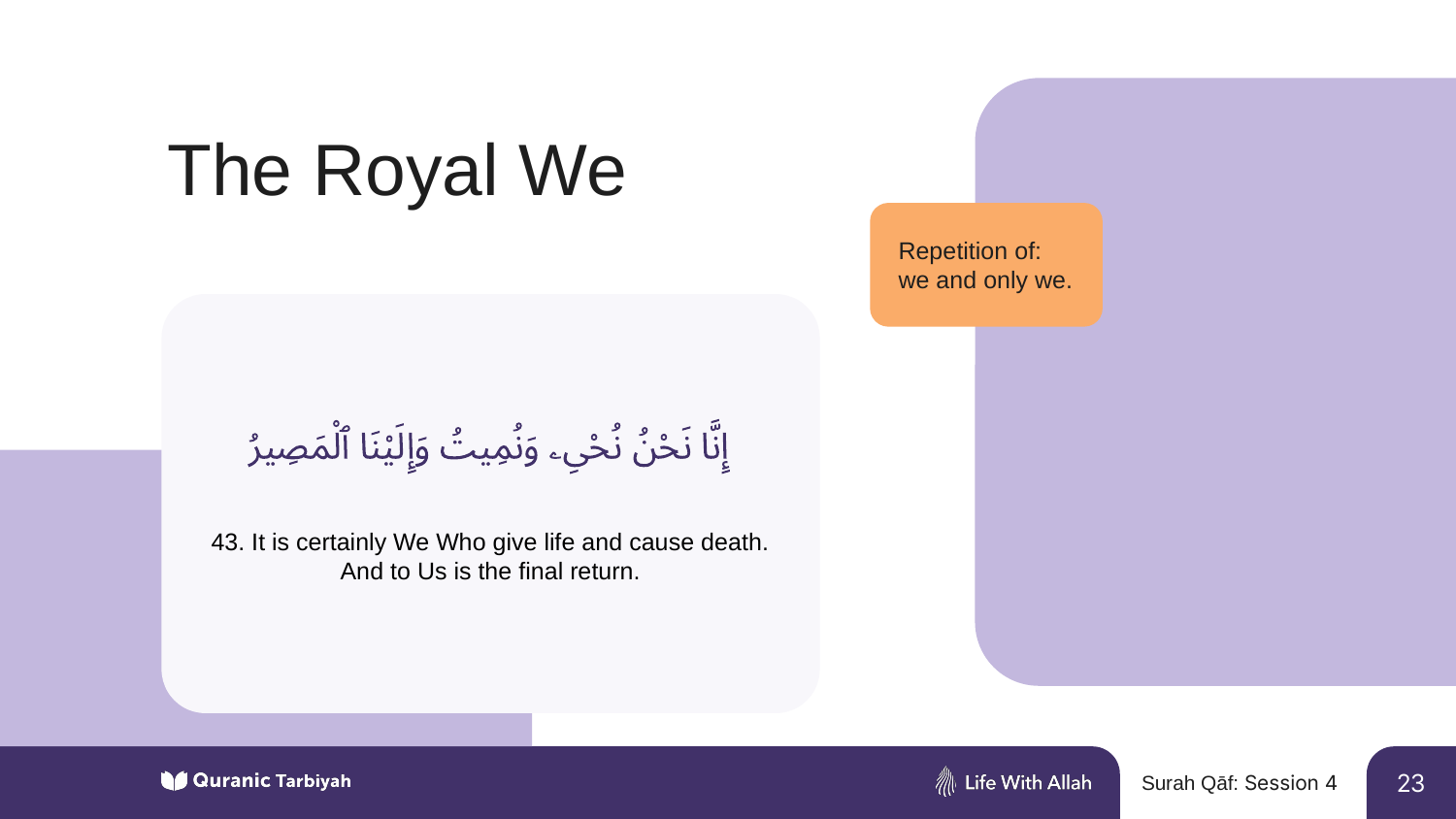

The Royal We

Repetition of: we and only we.

43. It is certainly We Who give life and cause death. And to Us is the final return.